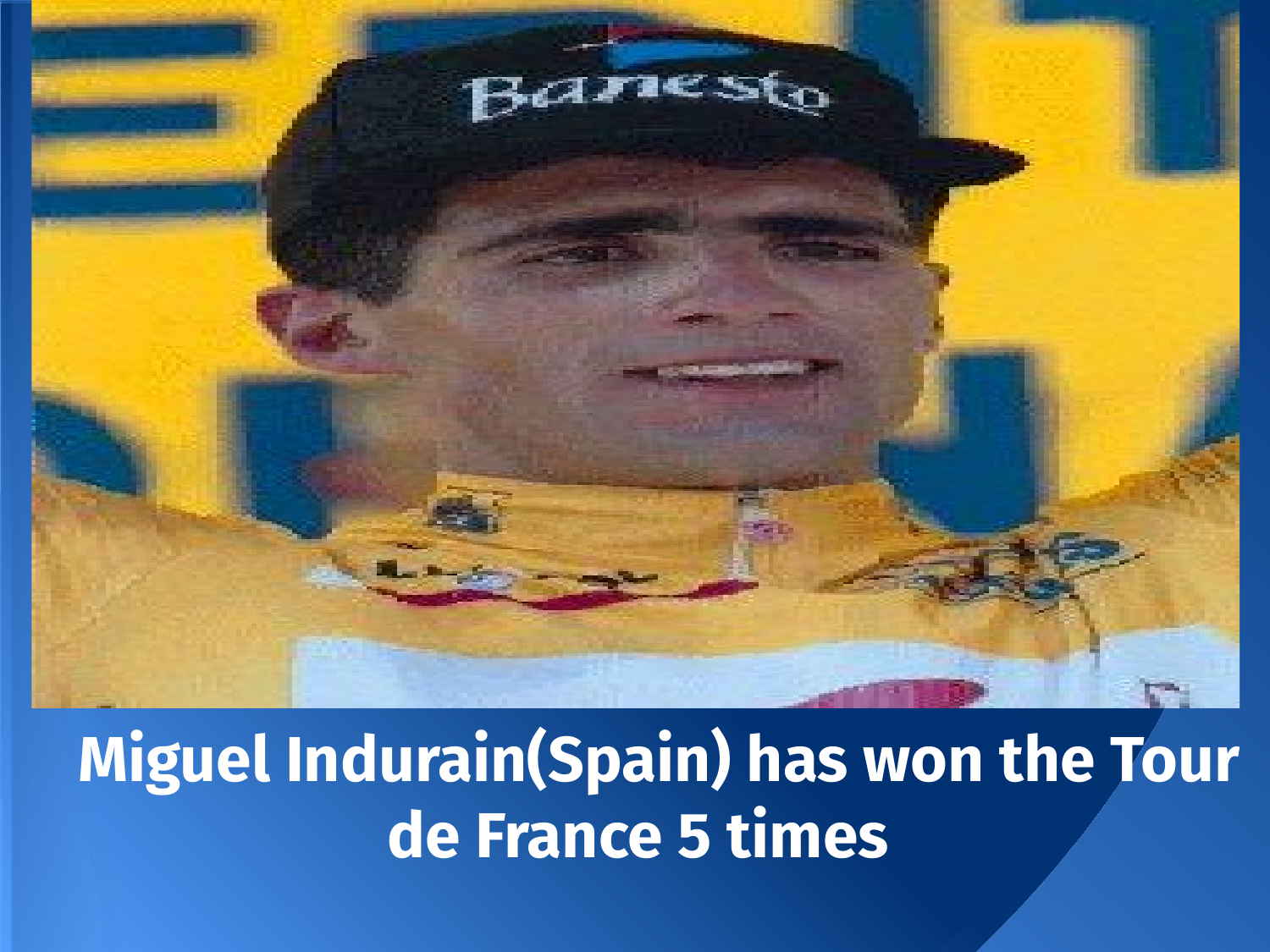

# Miguel Indurain(Spain) has won the Tour de France 5 times